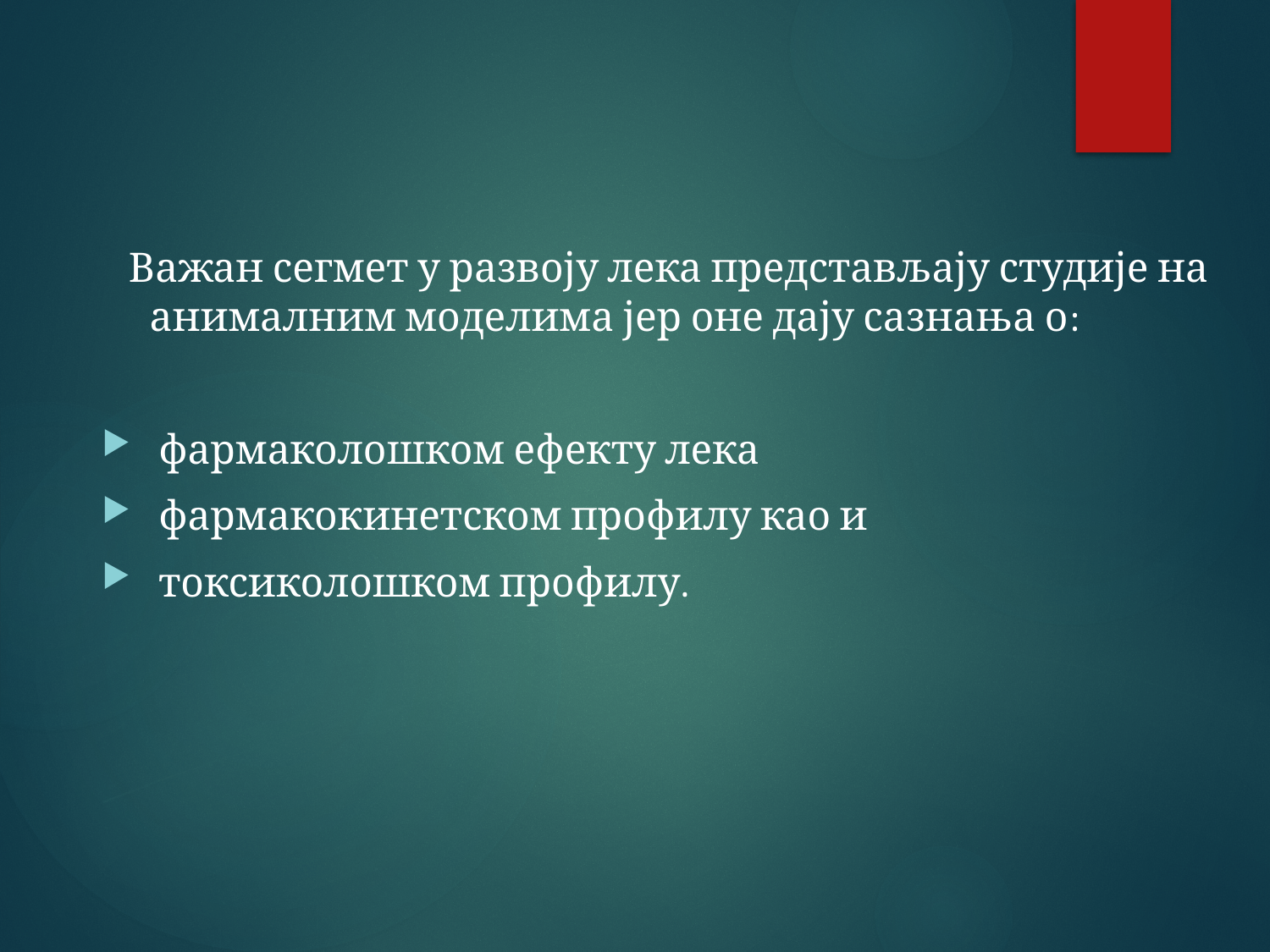

Важан сегмет у развоју лека представљају студије на анималним моделима јер оне дају сазнања о:

 фармаколошком ефекту лека
 фармакокинетском профилу као и
 токсиколошком профилу.